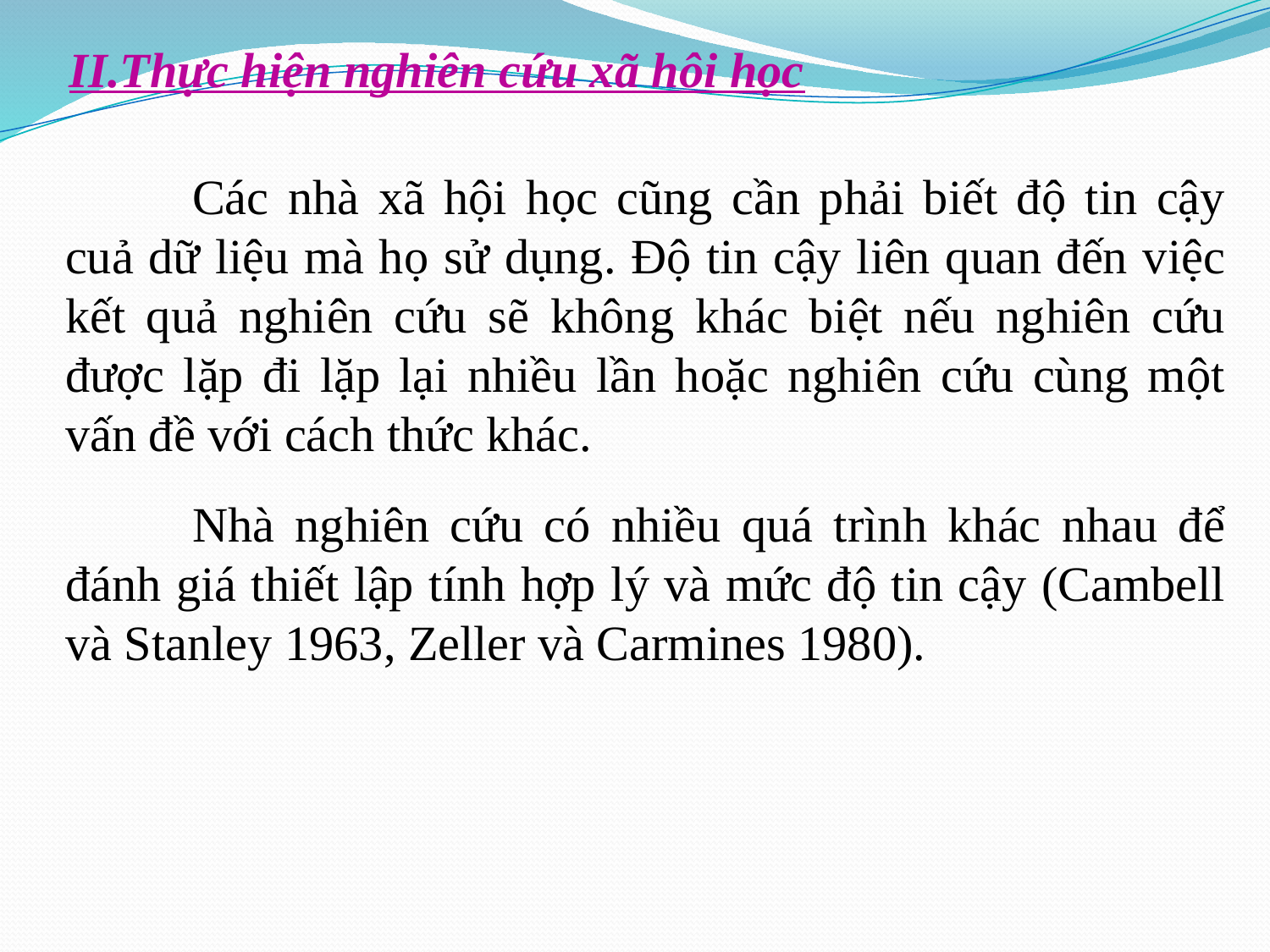

II.Thực hiện nghiên cứu xã hôi học
	Các nhà xã hội học cũng cần phải biết độ tin cậy cuả dữ liệu mà họ sử dụng. Độ tin cậy liên quan đến việc kết quả nghiên cứu sẽ không khác biệt nếu nghiên cứu được lặp đi lặp lại nhiều lần hoặc nghiên cứu cùng một vấn đề với cách thức khác.
	Nhà nghiên cứu có nhiều quá trình khác nhau để đánh giá thiết lập tính hợp lý và mức độ tin cậy (Cambell và Stanley 1963, Zeller và Carmines 1980).